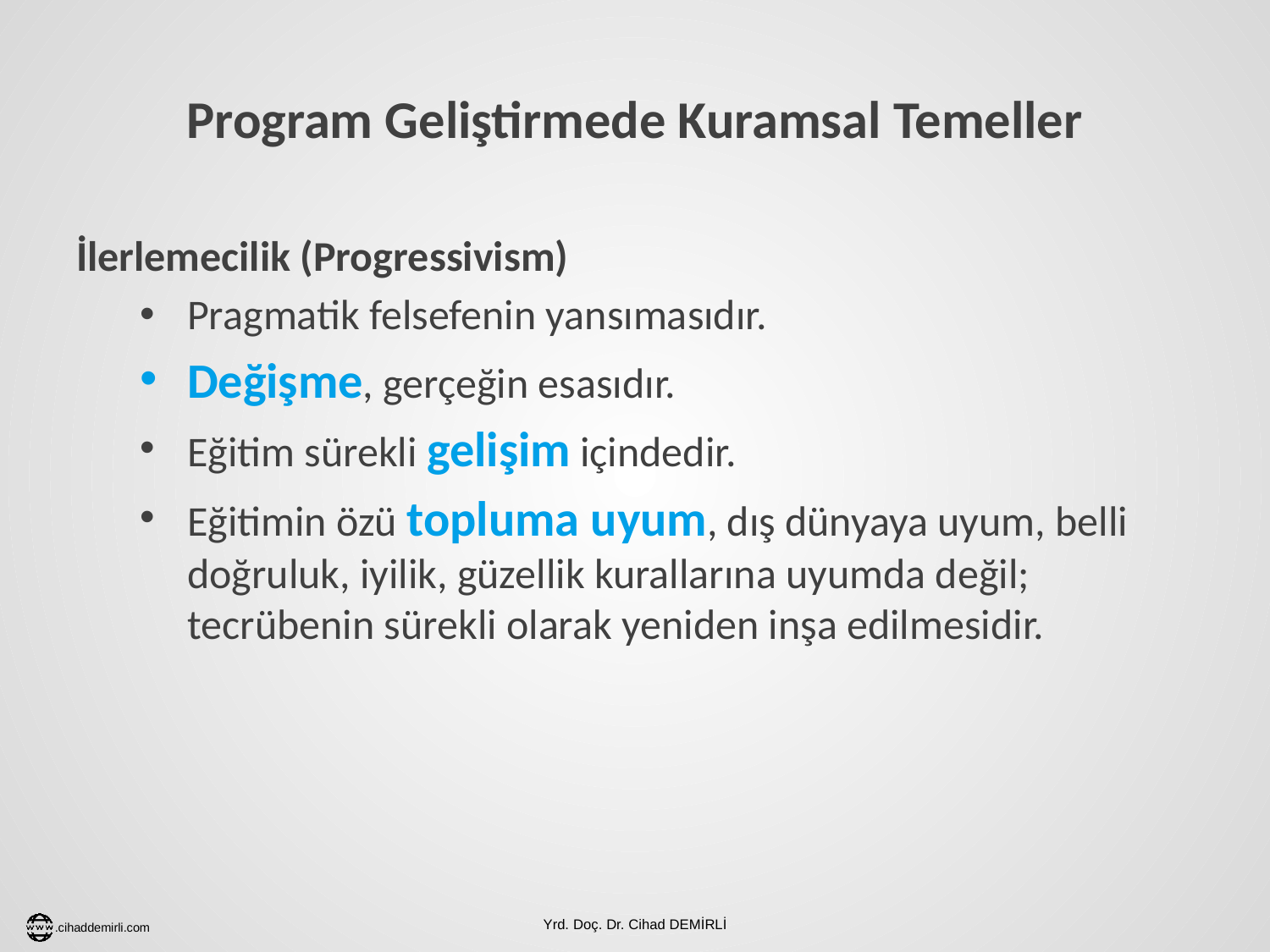

# Program Geliştirmede Kuramsal Temeller
İlerlemecilik (Progressivism)
Pragmatik felsefenin yansımasıdır.
Değişme, gerçeğin esasıdır.
Eğitim sürekli gelişim içindedir.
Eğitimin özü topluma uyum, dış dünyaya uyum, belli doğruluk, iyilik, güzellik kurallarına uyumda değil; tecrübenin sürekli olarak yeniden inşa edilmesidir.